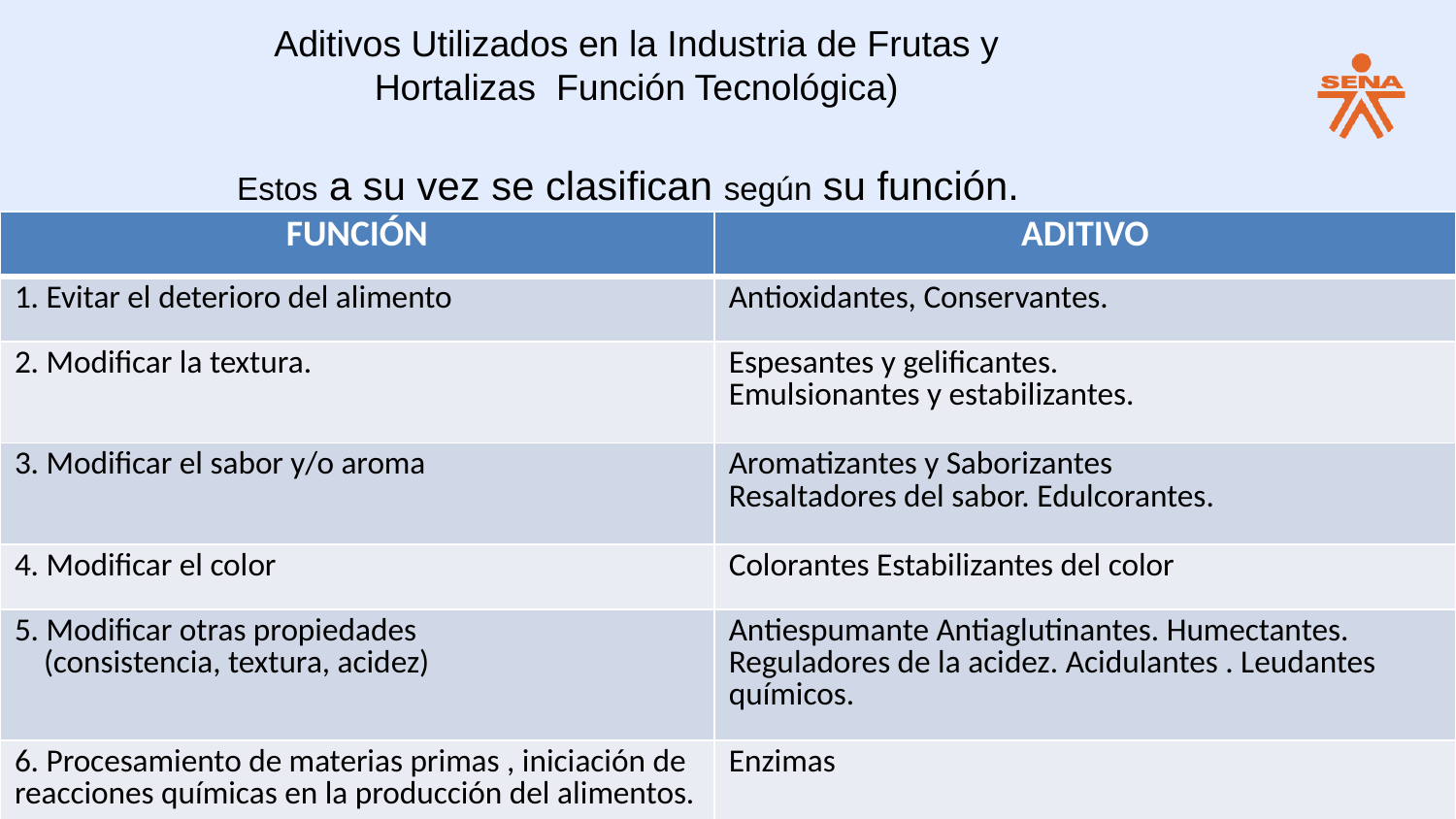

Aditivos Utilizados en la Industria de Frutas y Hortalizas  Función Tecnológica)
Estos a su vez se clasifican según su función.
| FUNCIÓN | ADITIVO |
| --- | --- |
| 1. Evitar el deterioro del alimento | Antioxidantes, Conservantes. |
| 2. Modificar la textura. | Espesantes y gelificantes. Emulsionantes y estabilizantes. |
| 3. Modificar el sabor y/o aroma | Aromatizantes y Saborizantes Resaltadores del sabor. Edulcorantes. |
| 4. Modificar el color | Colorantes Estabilizantes del color |
| 5. Modificar otras propiedades (consistencia, textura, acidez) | Antiespumante Antiaglutinantes. Humectantes. Reguladores de la acidez. Acidulantes . Leudantes químicos. |
| 6. Procesamiento de materias primas , iniciación de reacciones químicas en la producción del alimentos. | Enzimas |
| 7. Suplemento nutricional | Calcio, vitaminas. Sulfato ferroso, omega 3, yodo |